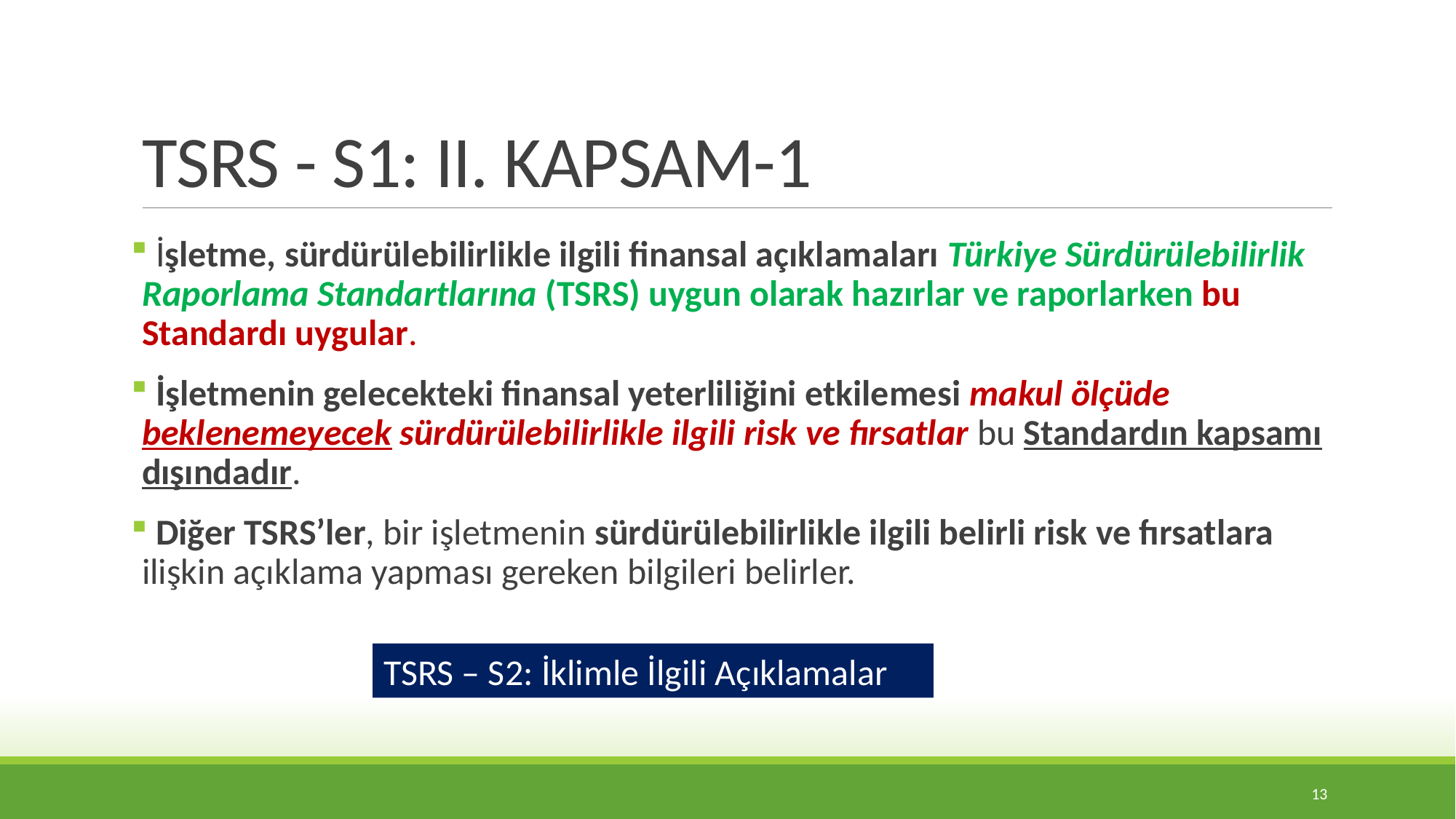

# TSRS - S1: II. KAPSAM-1
 İşletme, sürdürülebilirlikle ilgili finansal açıklamaları Türkiye Sürdürülebilirlik Raporlama Standartlarına (TSRS) uygun olarak hazırlar ve raporlarken bu Standardı uygular.
 İşletmenin gelecekteki finansal yeterliliğini etkilemesi makul ölçüde beklenemeyecek sürdürülebilirlikle ilgili risk ve fırsatlar bu Standardın kapsamı dışındadır.
 Diğer TSRS’ler, bir işletmenin sürdürülebilirlikle ilgili belirli risk ve fırsatlara ilişkin açıklama yapması gereken bilgileri belirler.
TSRS – S2: İklimle İlgili Açıklamalar
13